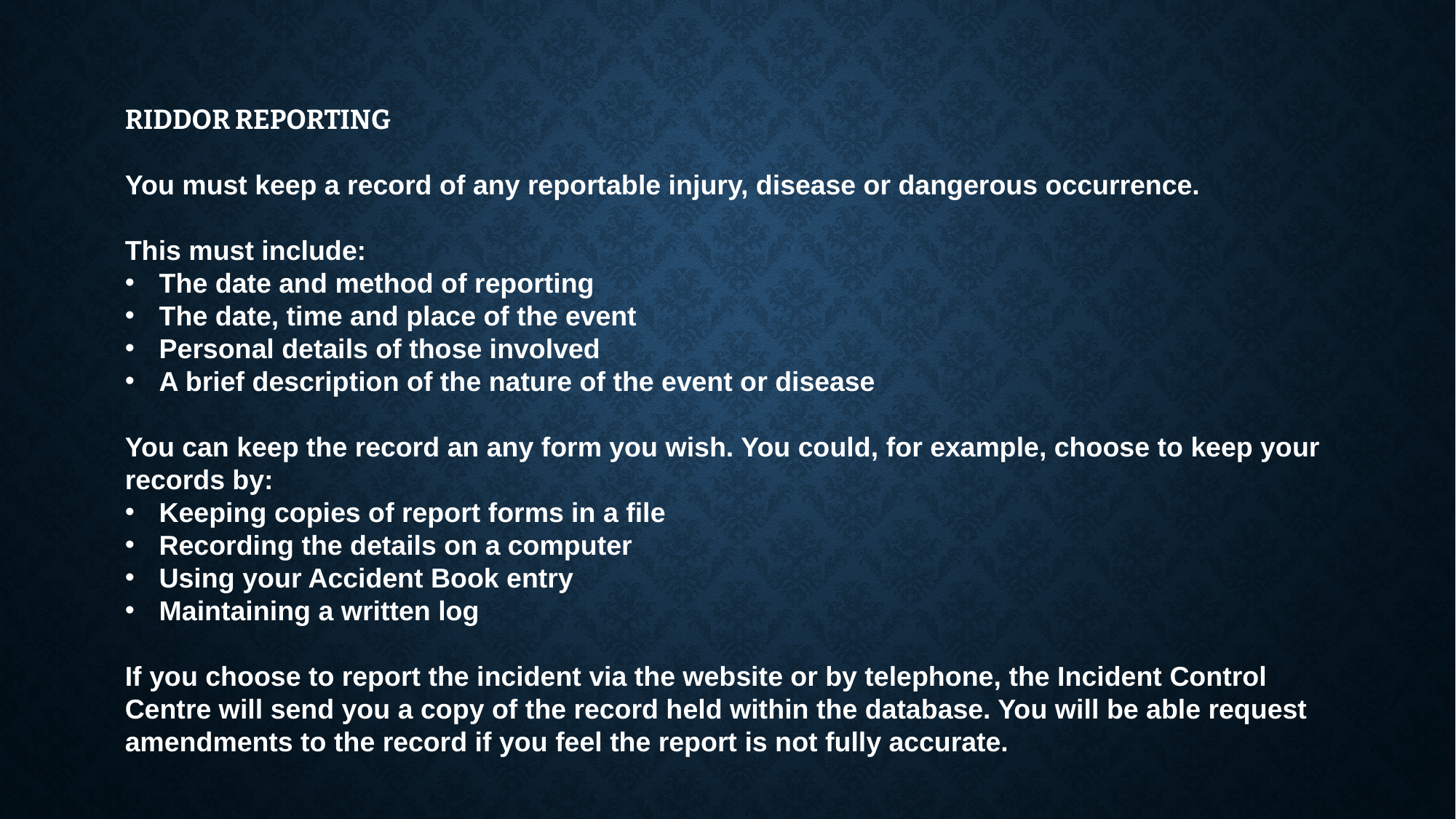

RIDDOR REPORTING

You must keep a record of any reportable injury, disease or dangerous occurrence.

This must include:
The date and method of reporting
The date, time and place of the event
Personal details of those involved
A brief description of the nature of the event or disease

You can keep the record an any form you wish. You could, for example, choose to keep your records by:
Keeping copies of report forms in a file
Recording the details on a computer
Using your Accident Book entry
Maintaining a written log

If you choose to report the incident via the website or by telephone, the Incident Control Centre will send you a copy of the record held within the database. You will be able request amendments to the record if you feel the report is not fully accurate.